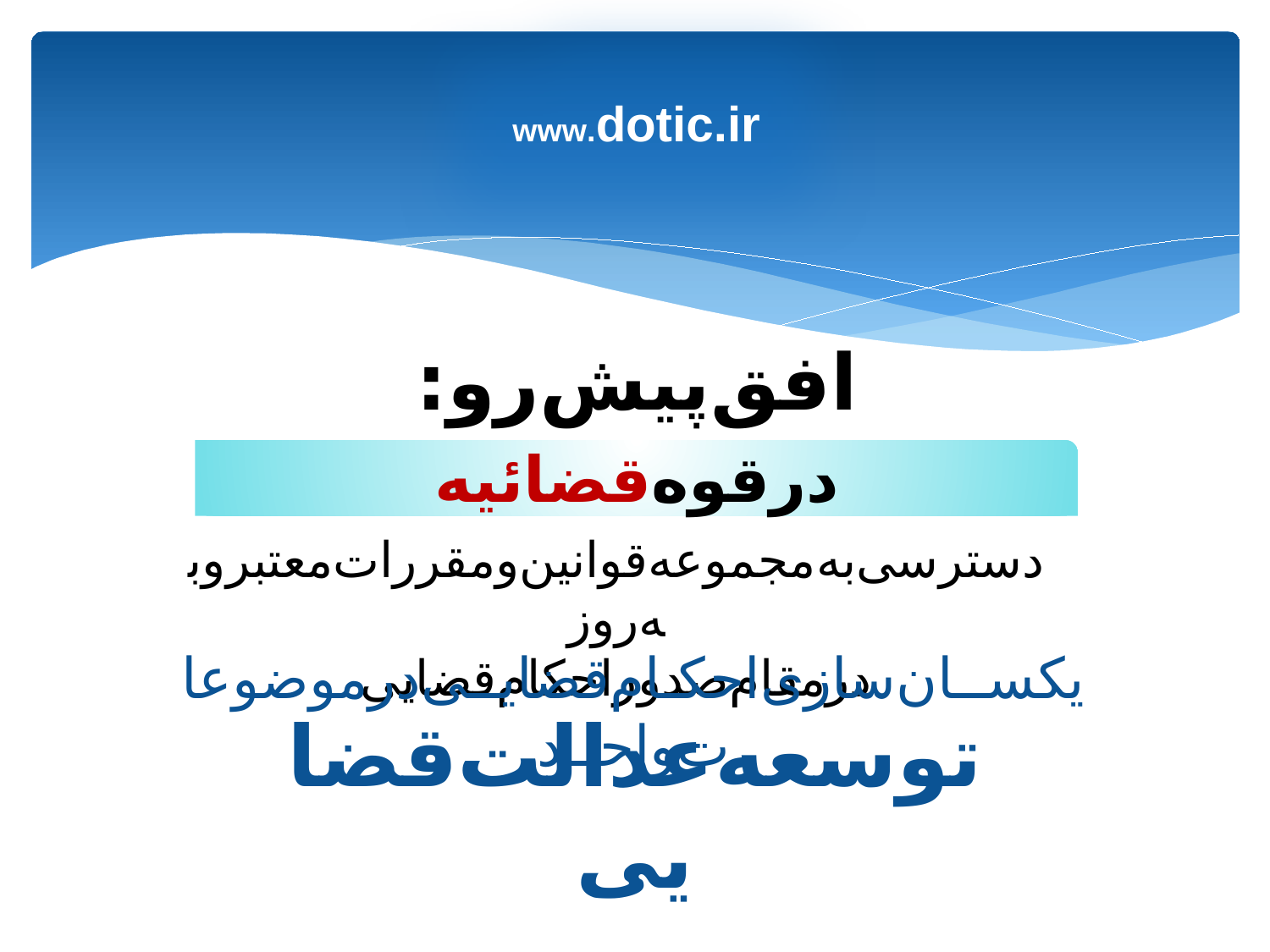

www.dotic.ir
افق‌پیش‌رو:
در‌قوه‌قضائیه

دسترسی‌‌به‌مجموعه‌قوانین‌ومقررات‌معتبر‌وبه‌روز
در‌مقام‌صدوراحکام‌قضایی
یکســان‌سازی‌احکـام‌قضایــی‌درموضوعات‌واحــد
توسعه‌عدالت‌قضایی